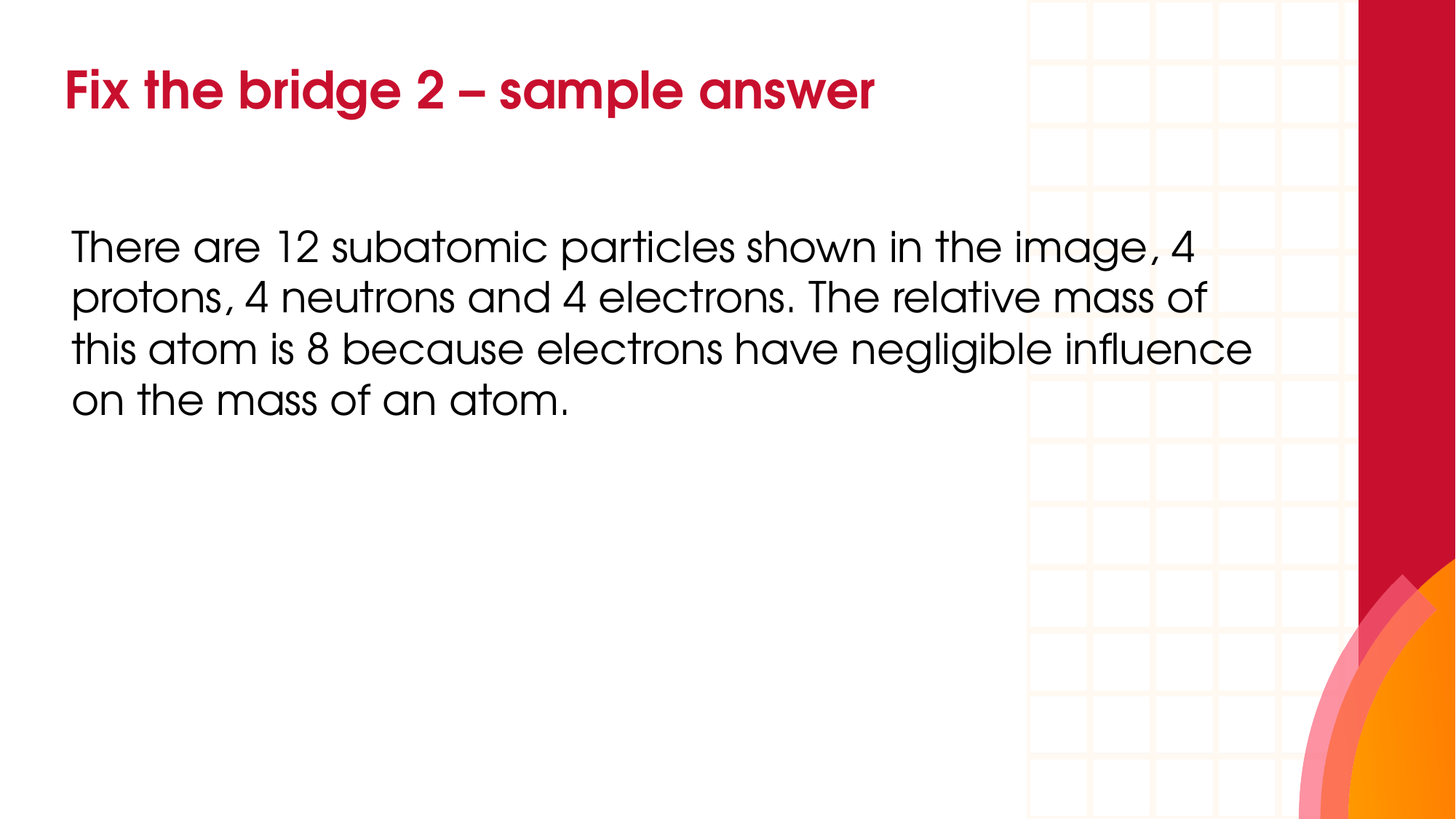

# Fix the bridge 2 – sample answer

There are 12 subatomic particles shown in the image, 4 protons, 4 neutrons and 4 electrons. The relative mass of this atom is 8 because electrons have negligible influence on the mass of an atom.